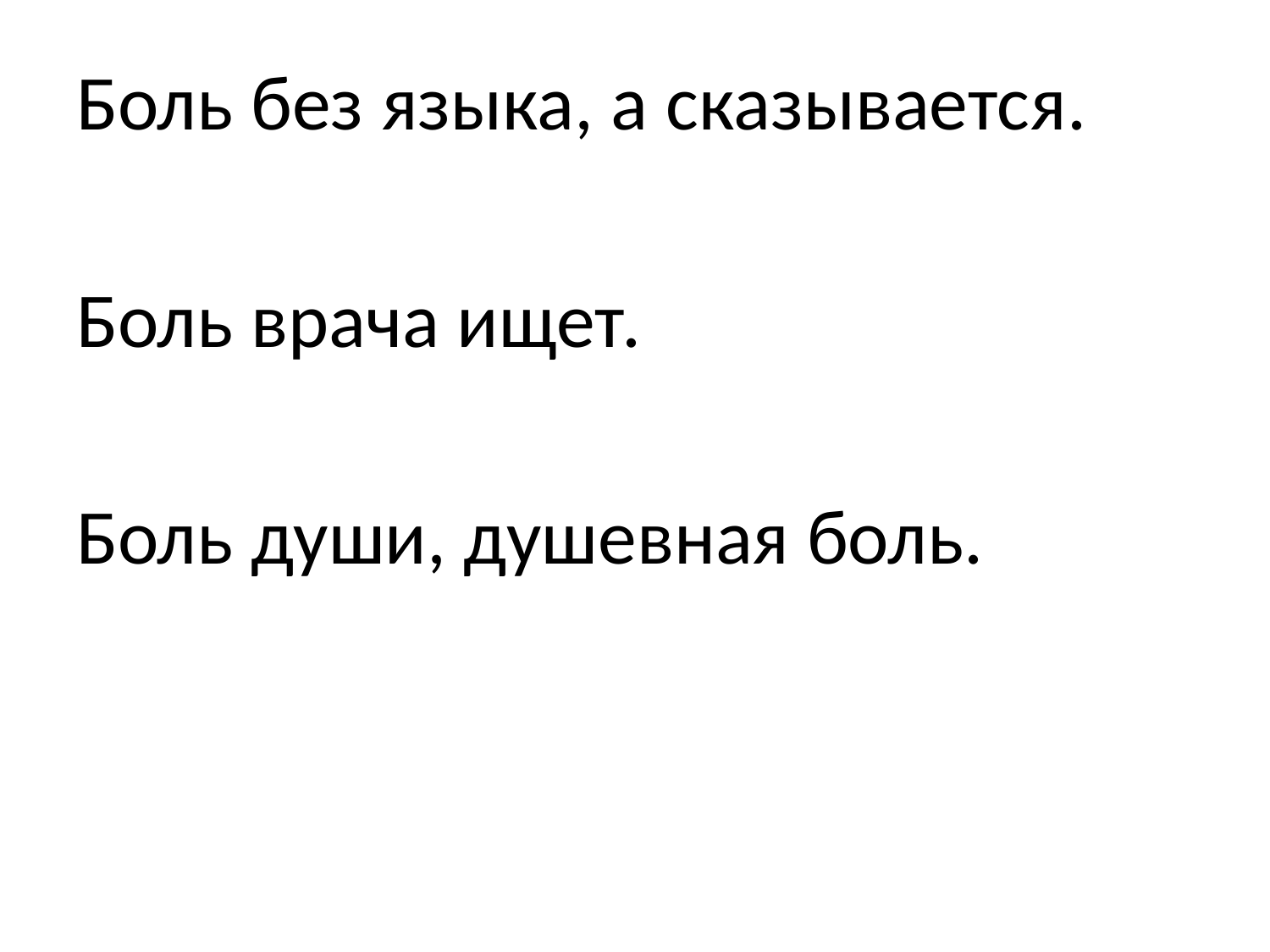

Боль без языка, а сказывается.

Боль врача ищет.

Боль души, душевная боль.